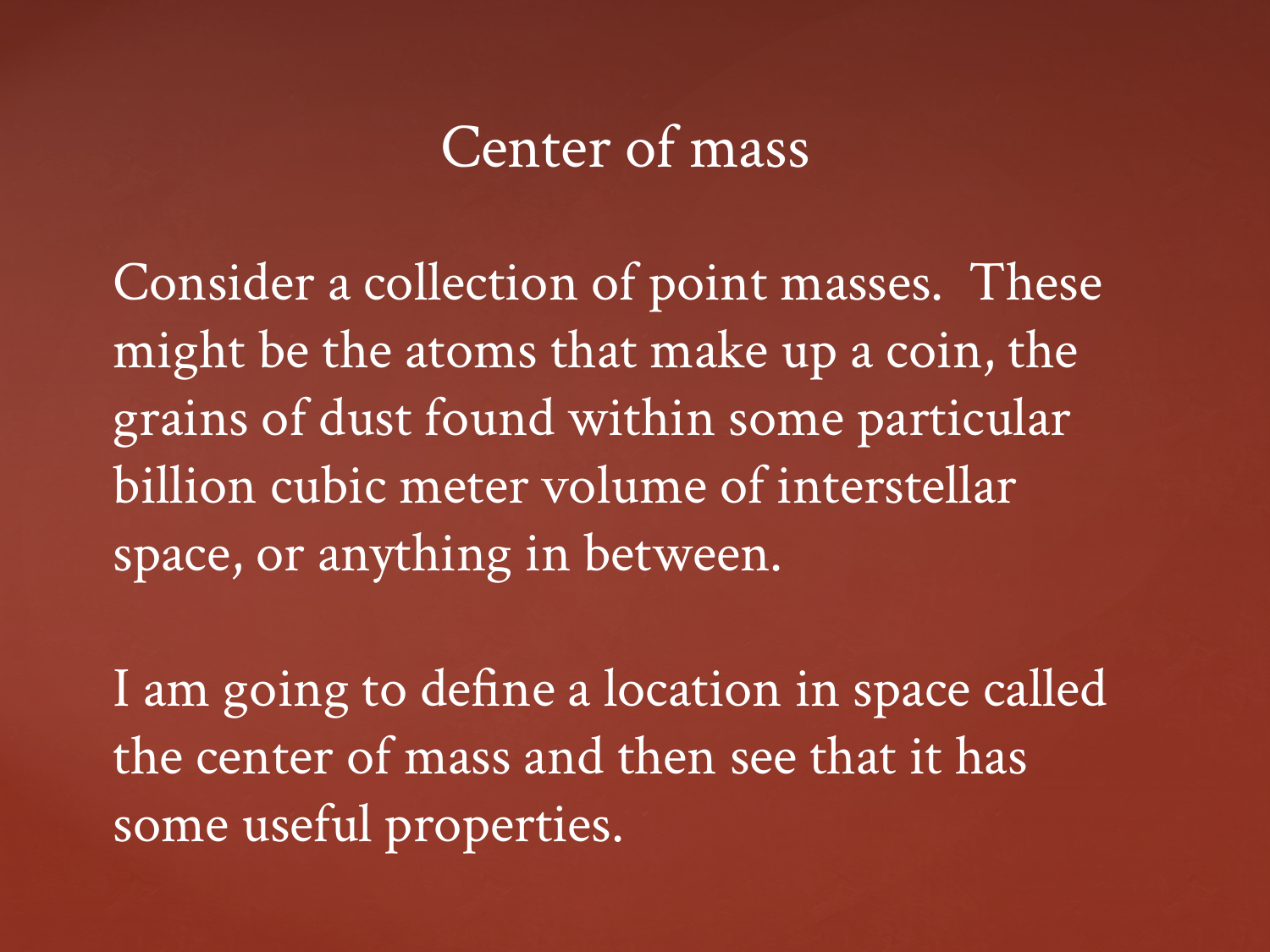

# Center of mass
Consider a collection of point masses.  These might be the atoms that make up a coin, the grains of dust found within some particular billion cubic meter volume of interstellar space, or anything in between.

I am going to define a location in space called the center of mass and then see that it has some useful properties.